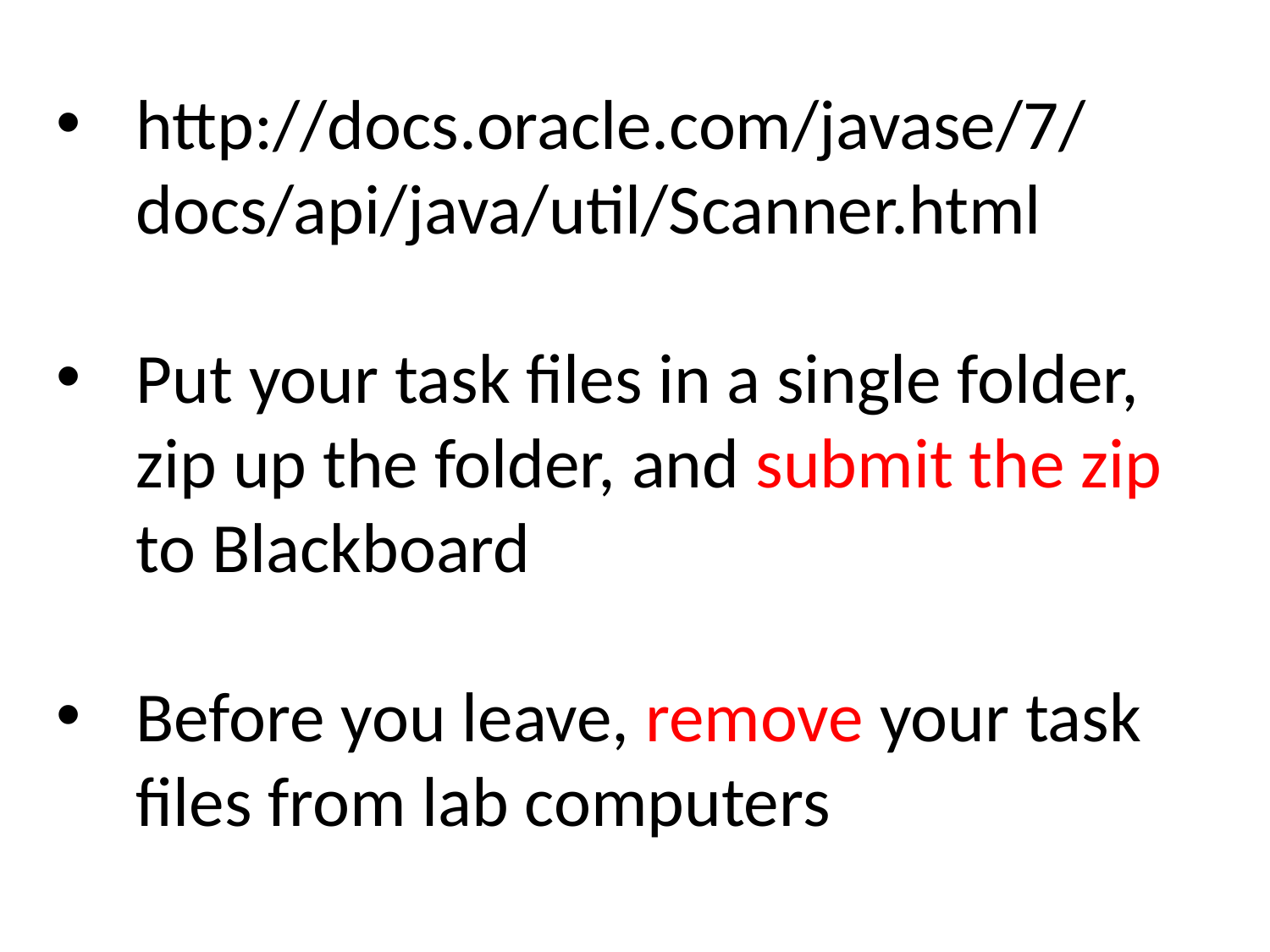

http://docs.oracle.com/javase/7/docs/api/java/util/Scanner.html

Put your task files in a single folder, zip up the folder, and submit the zip to Blackboard

Before you leave, remove your task files from lab computers